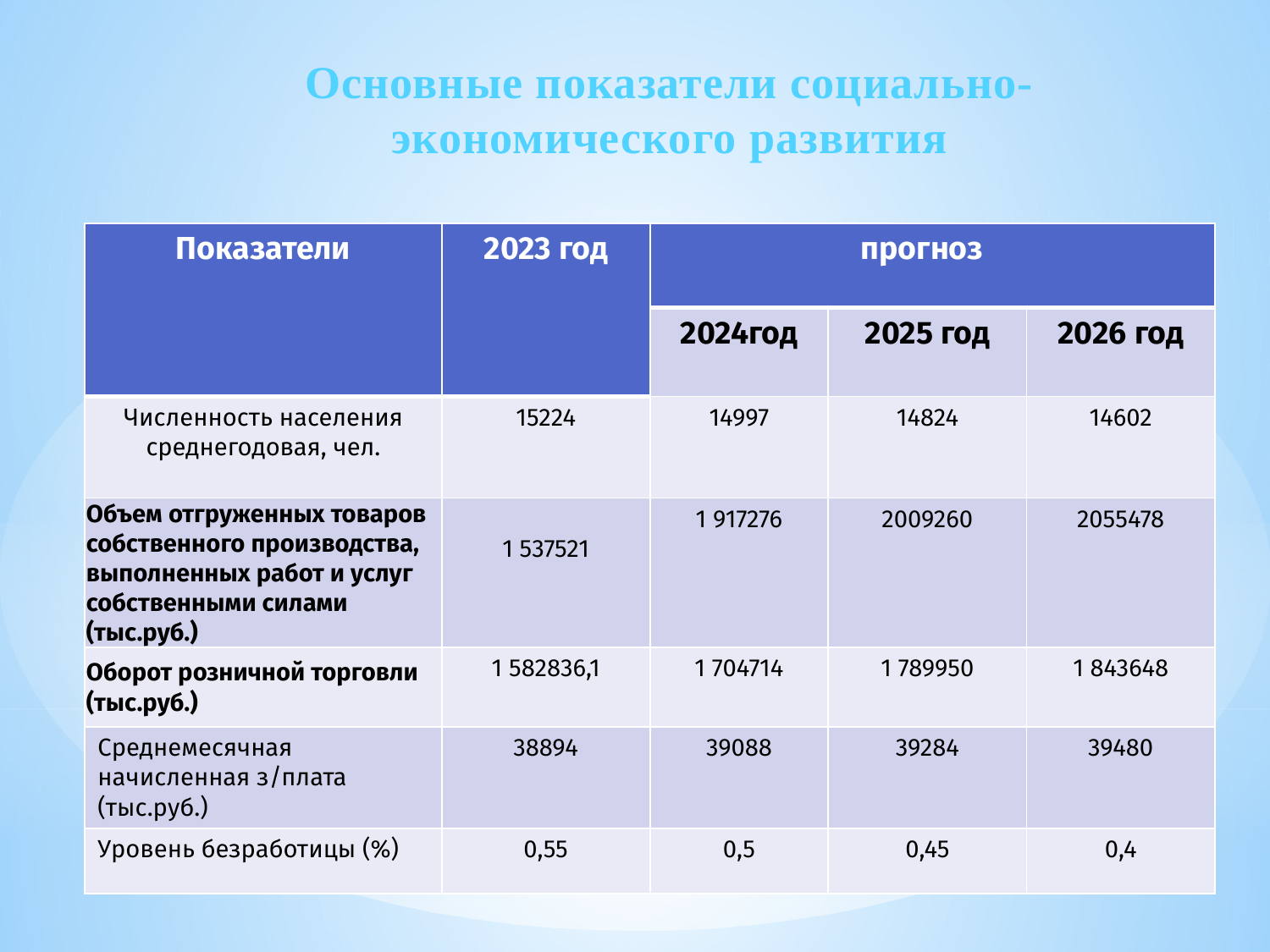

Основные показатели социально-экономического развития
| Показатели | 2023 год | прогноз |  |  |
| --- | --- | --- | --- | --- |
|  |  | 2024год | 2025 год | 2026 год |
| Численность населения среднегодовая, чел. | 15224 | 14997 | 14824 | 14602 |
| Объем отгруженных товаров собственного производства, выполненных работ и услуг собственными силами (тыс.руб.) | 1 537521 | 1 917276 | 2009260 | 2055478 |
| Оборот розничной торговли (тыс.руб.) | 1 582836,1 | 1 704714 | 1 789950 | 1 843648 |
| Среднемесячная начисленная з/плата (тыс.руб.) | 38894 | 39088 | 39284 | 39480 |
| Уровень безработицы (%) | 0,55 | 0,5 | 0,45 | 0,4 |